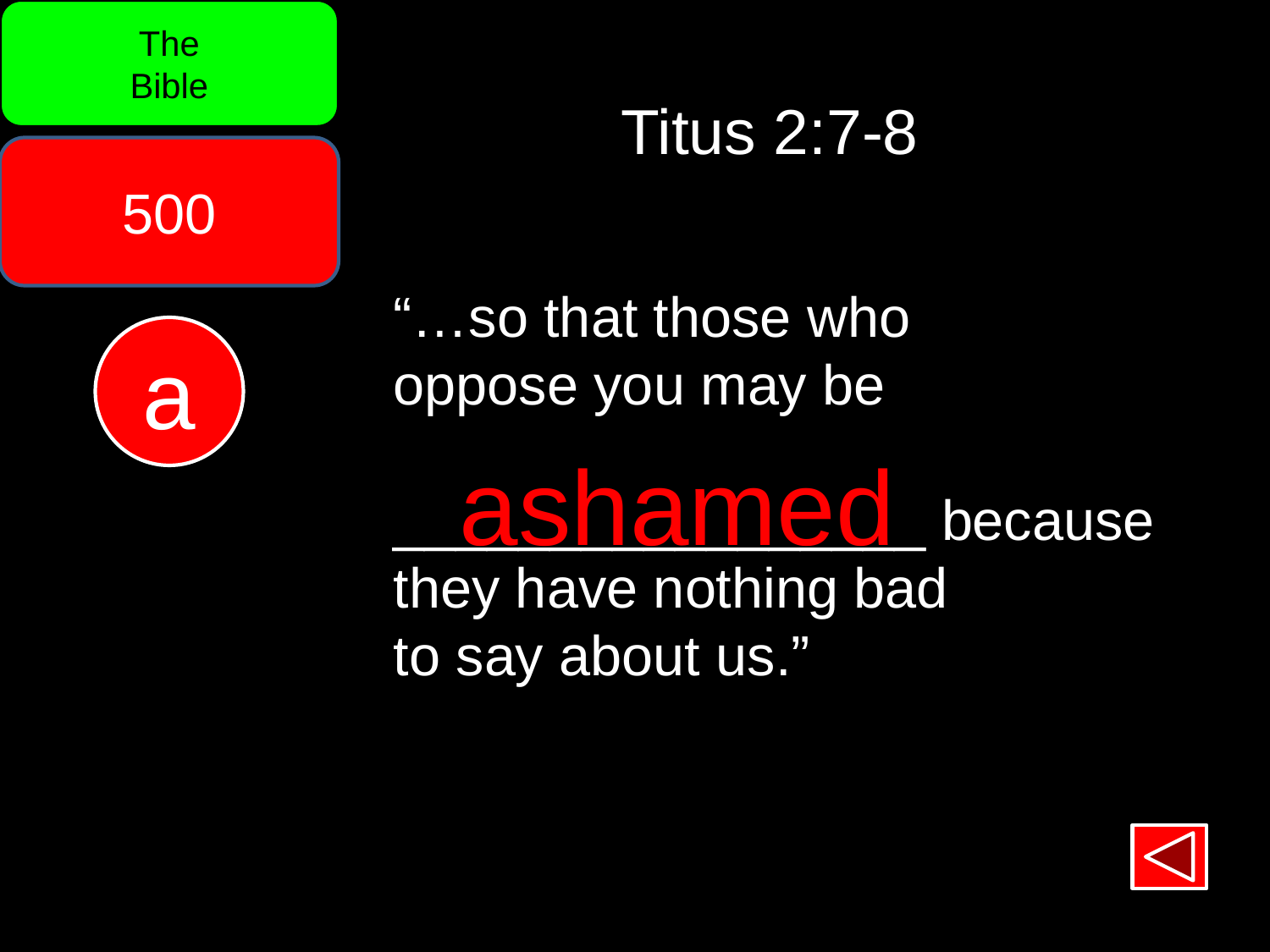

The
Bible
Titus 2:7-8
500
“…so that those who
oppose you may be

_________________ because
they have nothing bad
to say about us.”
a
ashamed